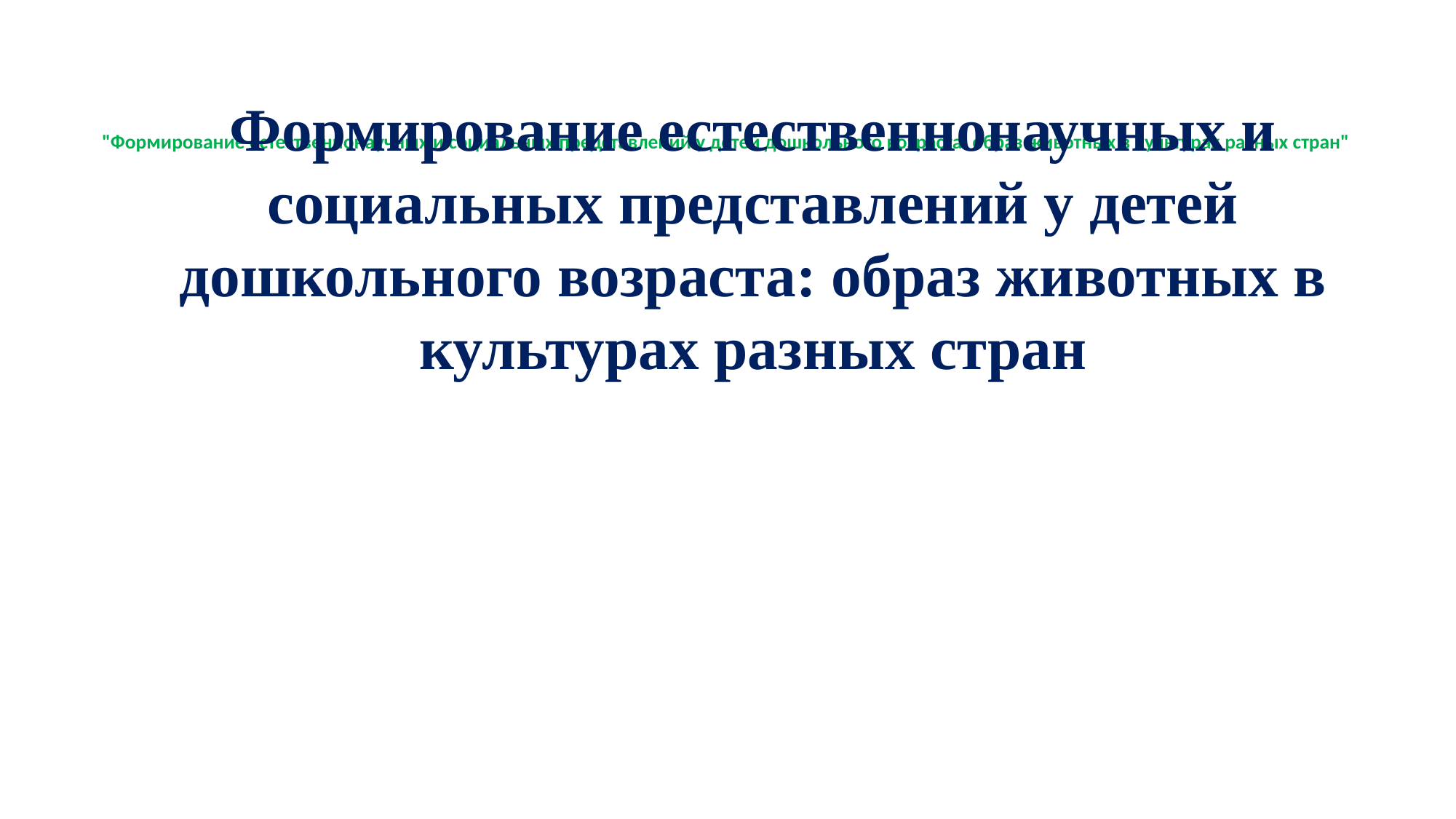

# "Формирование естественнонаучных и социальных представлений у детей дошкольного возраста: образ животных в культурах разных стран"
Формирование естественнонаучных и социальных представлений у детей дошкольного возраста: образ животных в культурах разных стран